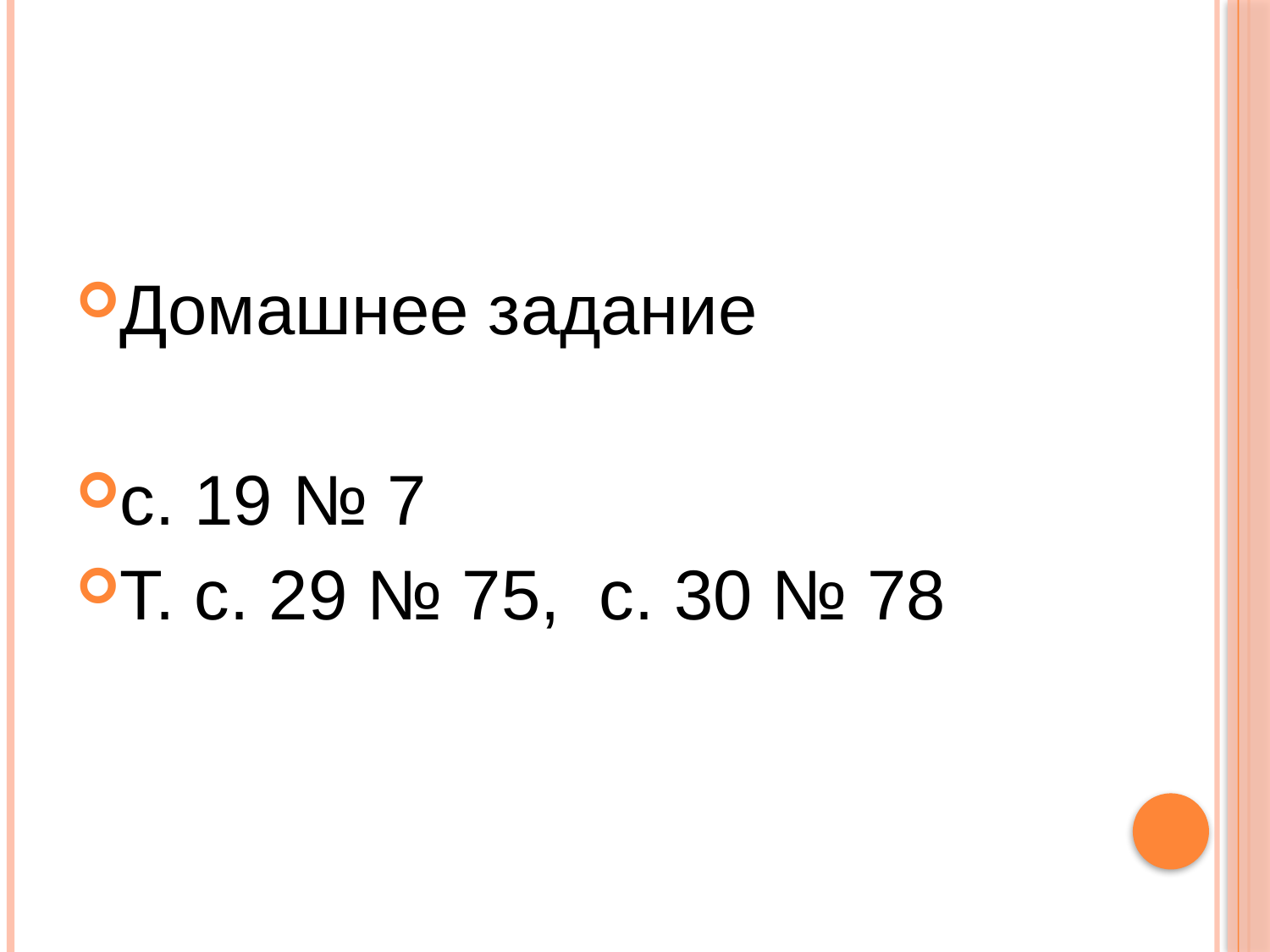

#
Домашнее задание

с. 19 № 7
Т. с. 29 № 75,  с. 30 № 78